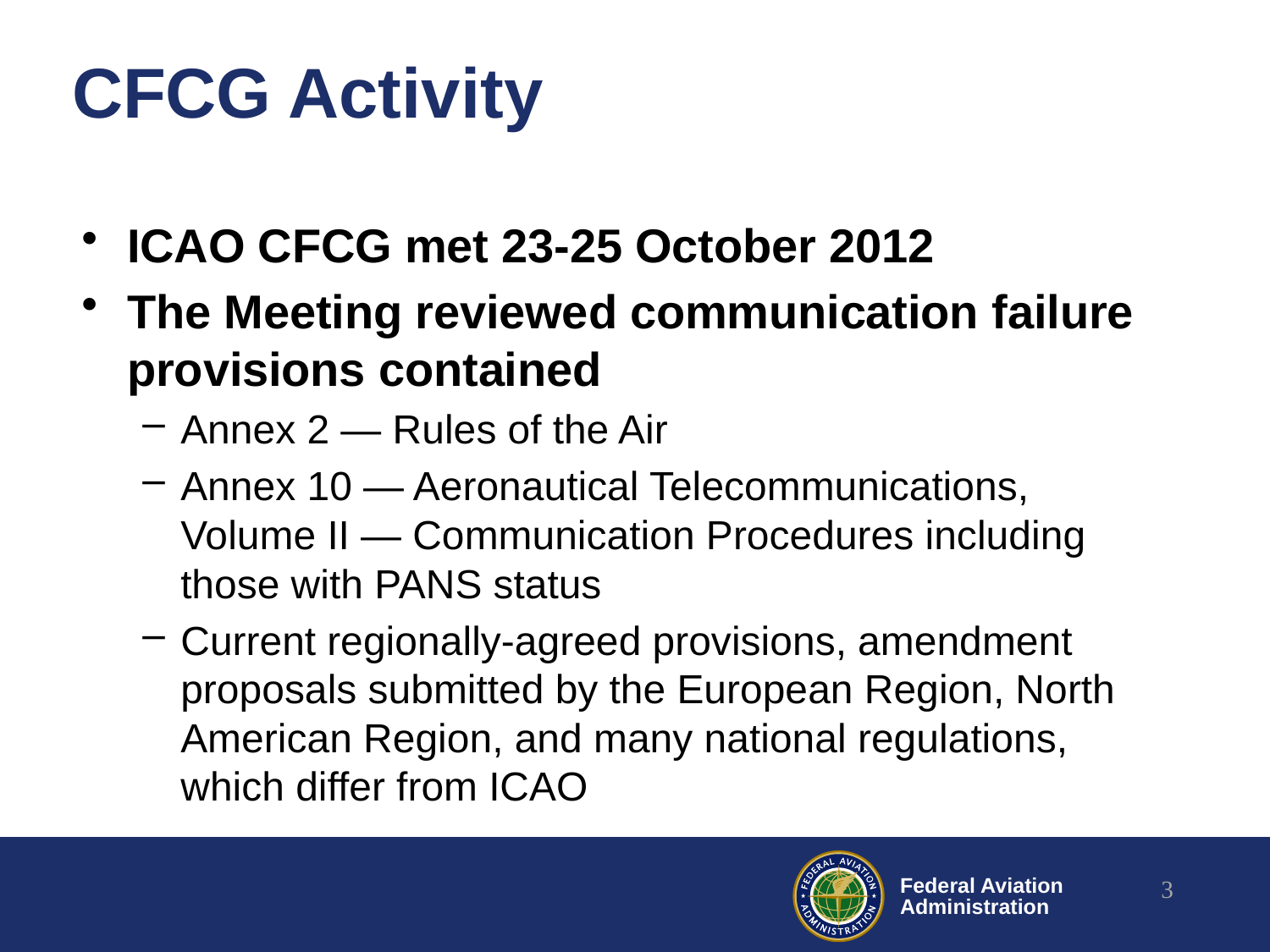

# CFCG Activity
ICAO CFCG met 23-25 October 2012
The Meeting reviewed communication failure provisions contained
Annex 2 — Rules of the Air
Annex 10 — Aeronautical Telecommunications, Volume II — Communication Procedures including those with PANS status
Current regionally-agreed provisions, amendment proposals submitted by the European Region, North American Region, and many national regulations, which differ from ICAO
3